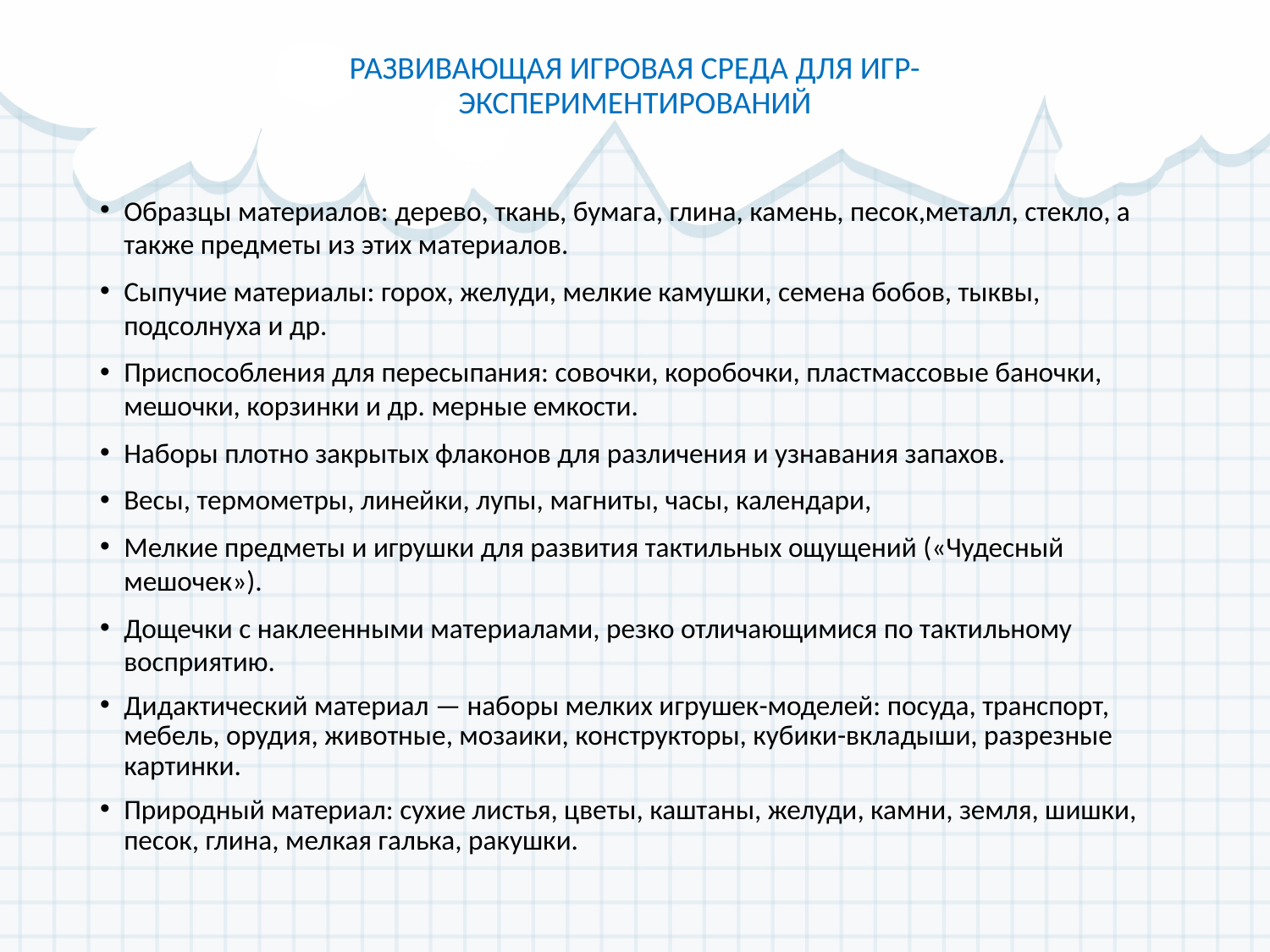

# РАЗВИВАЮЩАЯ ИГРОВАЯ СРЕДА ДЛЯ ИГР- ЭКСПЕРИМЕНТИРОВАНИЙ
Образцы материалов: дерево, ткань, бумага, глина, камень, песок,металл, стекло, а также предметы из этих материалов.
Сыпучие материалы: горох, желуди, мелкие камушки, семена бобов, тыквы, подсолнуха и др.
Приспособления для пересыпания: совочки, коробочки, пластмассовые баночки, мешочки, корзинки и др. мерные емкости.
Наборы плотно закрытых флаконов для различения и узнавания запахов.
Весы, термометры, линейки, лупы, магниты, часы, календари,
Мелкие предметы и игрушки для развития тактильных ощущений («Чудесный мешочек»).
Дощечки с наклеенными материалами, резко отличающимися по тактильному восприятию.
Дидактический материал — наборы мелких игрушек-моделей: посуда, транспорт, мебель, орудия, животные, мозаики, конструкторы, кубики-вкладыши, разрезные картинки.
Природный материал: сухие листья, цветы, каштаны, желуди, камни, земля, шишки, песок, глина, мелкая галька, ракушки.